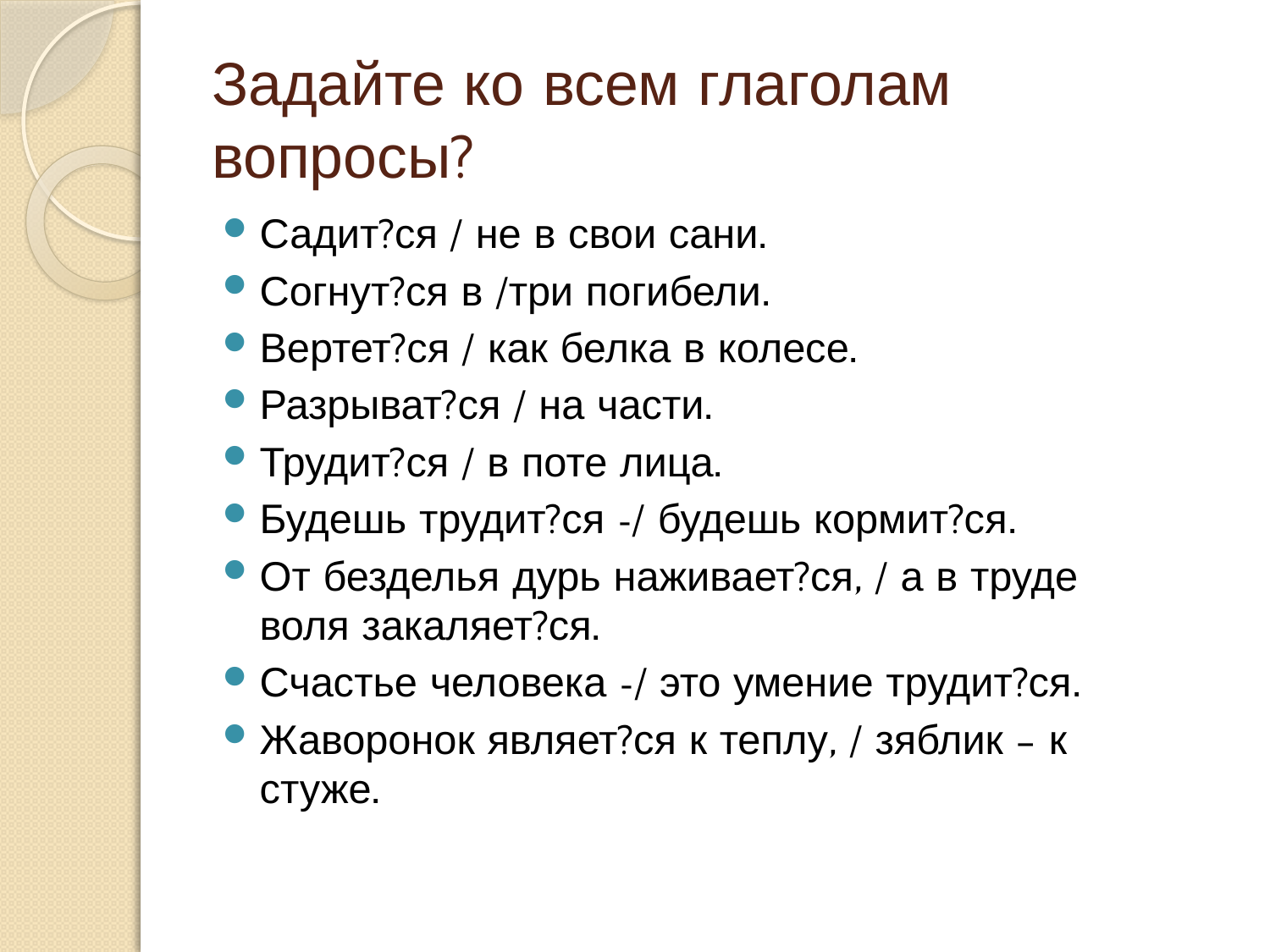

# Задайте ко всем глаголам вопросы?
Садит?ся / не в свои сани.
Согнут?ся в /три погибели.
Вертет?ся / как белка в колесе.
Разрыват?ся / на части.
Трудит?ся / в поте лица.
Будешь трудит?ся -/ будешь кормит?ся.
От безделья дурь наживает?ся, / а в труде воля закаляет?ся.
Счастье человека -/ это умение трудит?ся.
Жаворонок являет?ся к теплу, / зяблик – к стуже.